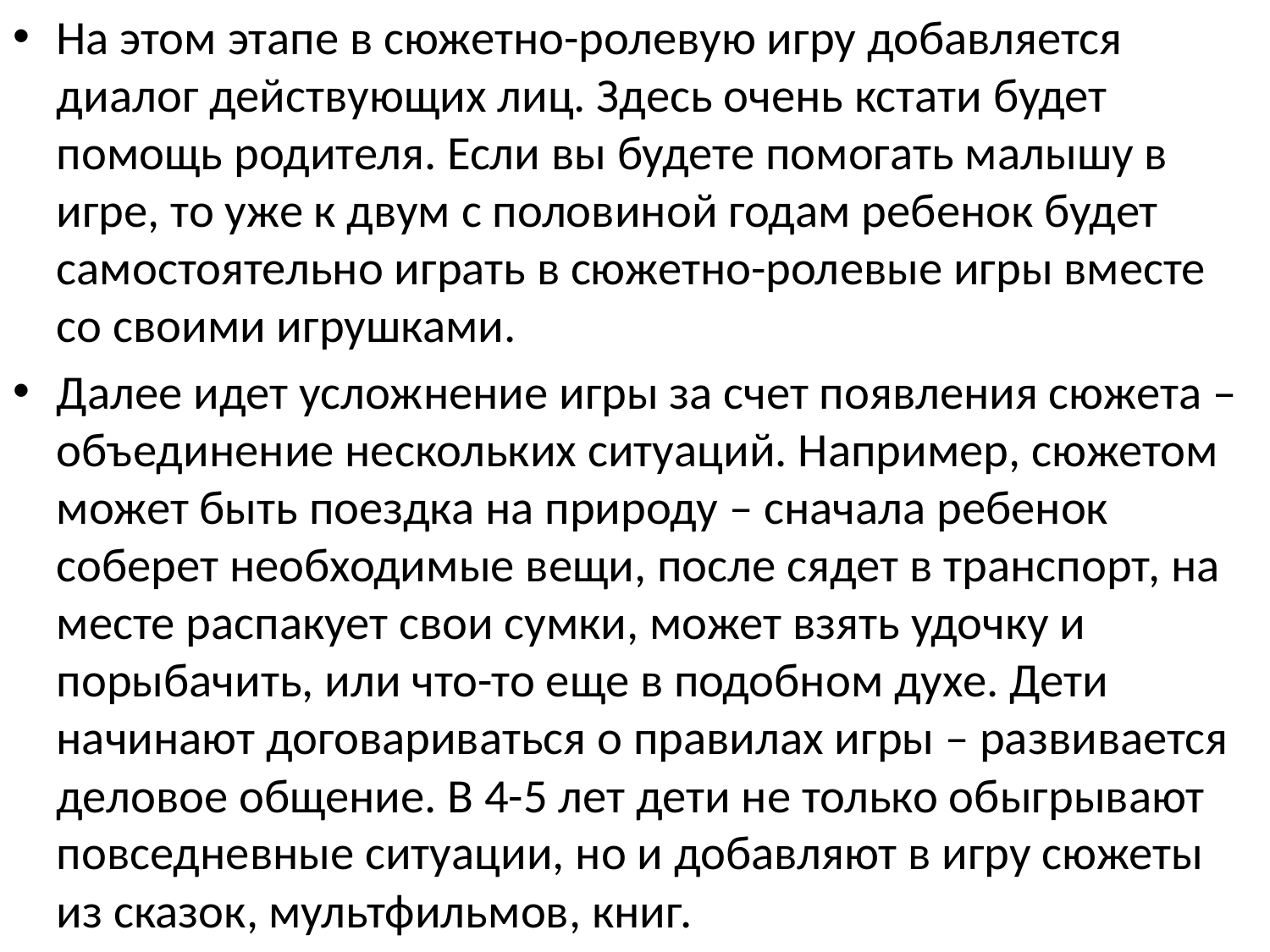

На этом этапе в сюжетно-ролевую игру добавляется диалог действующих лиц. Здесь очень кстати будет помощь родителя. Если вы будете помогать малышу в игре, то уже к двум с половиной годам ребенок будет самостоятельно играть в сюжетно-ролевые игры вместе со своими игрушками.
Далее идет усложнение игры за счет появления сюжета – объединение нескольких ситуаций. Например, сюжетом может быть поездка на природу – сначала ребенок соберет необходимые вещи, после сядет в транспорт, на месте распакует свои сумки, может взять удочку и порыбачить, или что-то еще в подобном духе. Дети начинают договариваться о правилах игры – развивается деловое общение. В 4-5 лет дети не только обыгрывают повседневные ситуации, но и добавляют в игру сюжеты из сказок, мультфильмов, книг.